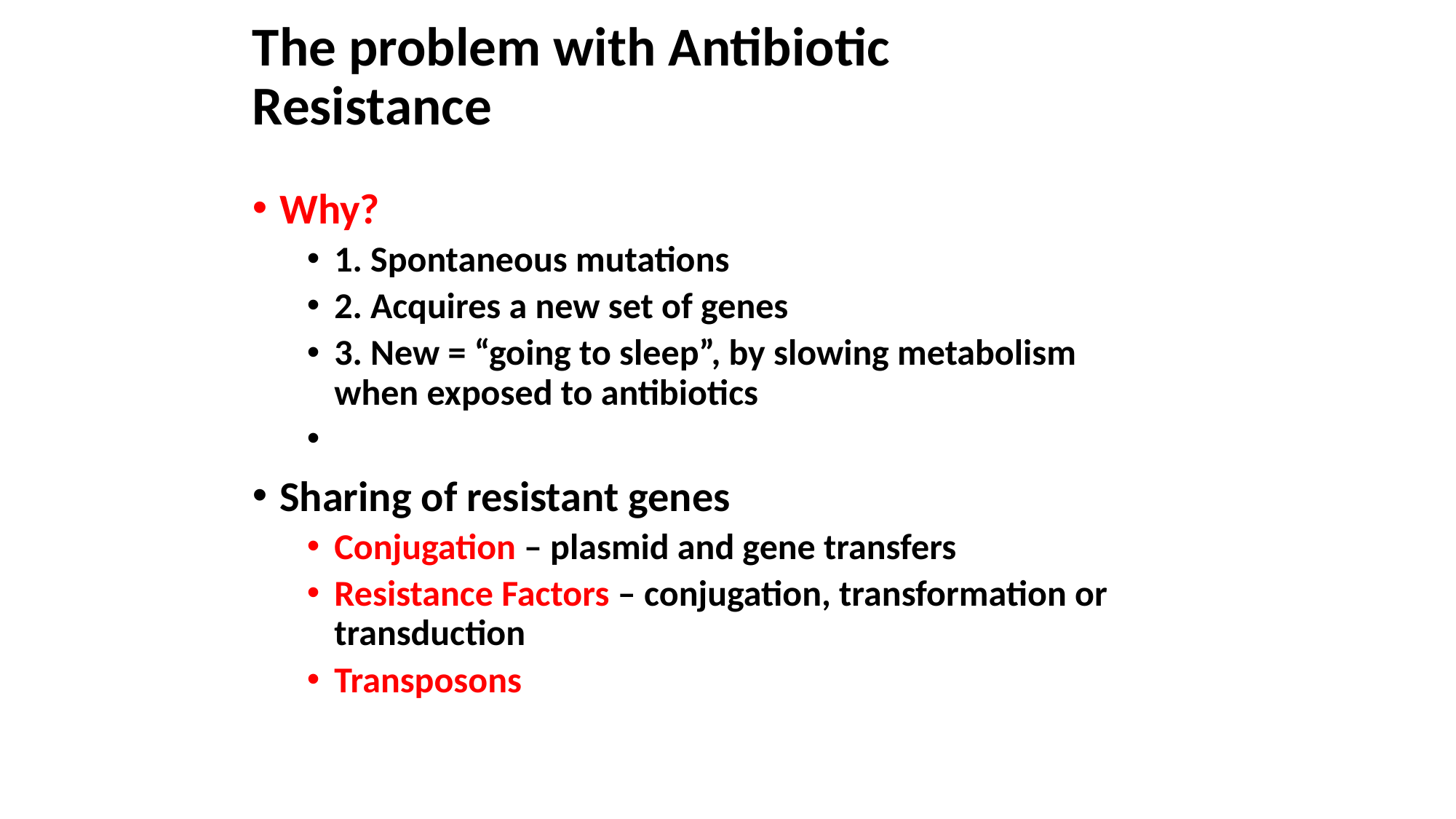

# The problem with Antibiotic Resistance
Why?
1. Spontaneous mutations
2. Acquires a new set of genes
3. New = “going to sleep”, by slowing metabolism when exposed to antibiotics

Sharing of resistant genes
Conjugation – plasmid and gene transfers
Resistance Factors – conjugation, transformation or transduction
Transposons